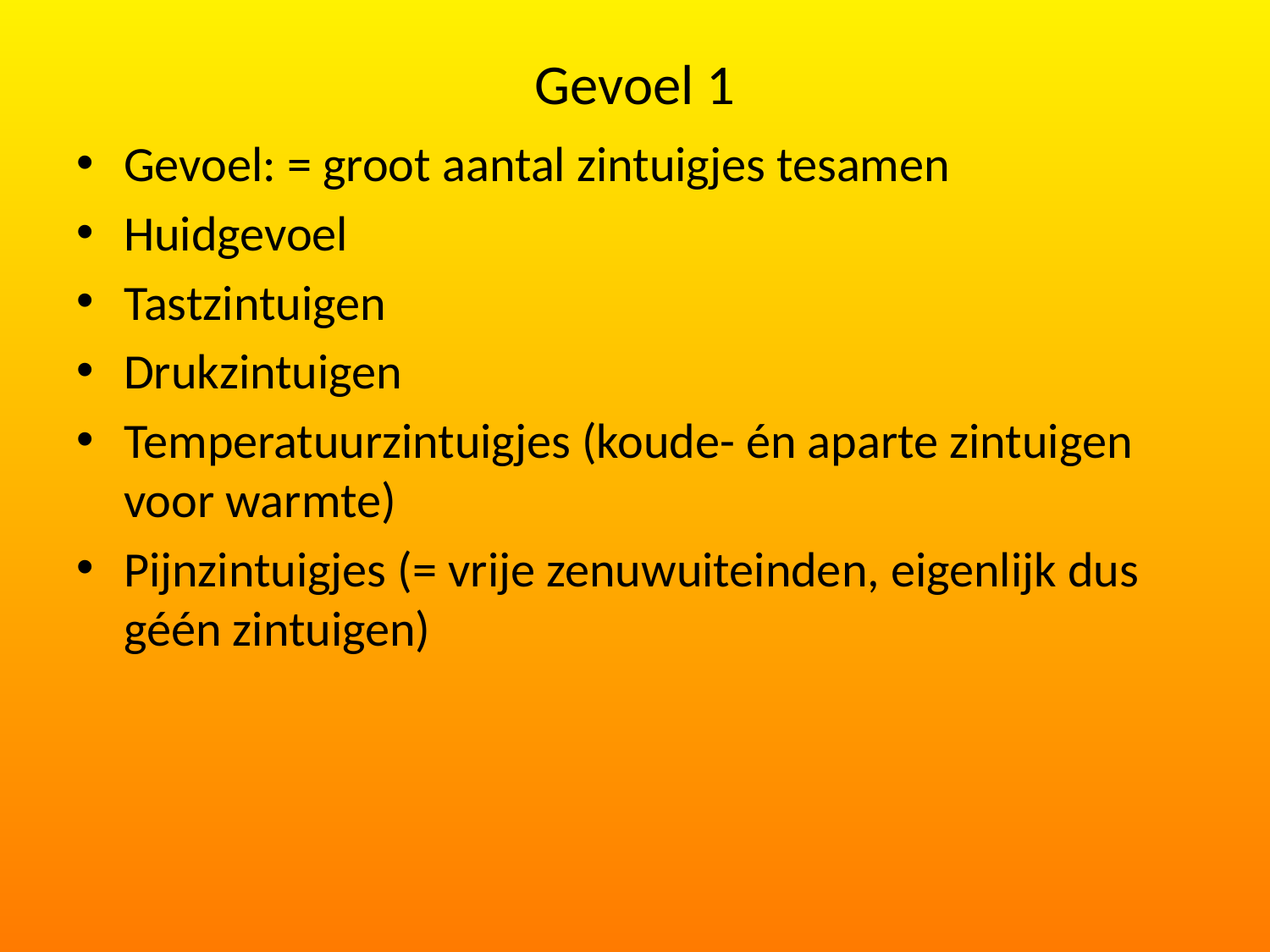

# Gevoel 1
Gevoel: = groot aantal zintuigjes tesamen
Huidgevoel
Tastzintuigen
Drukzintuigen
Temperatuurzintuigjes (koude- én aparte zintuigen voor warmte)
Pijnzintuigjes (= vrije zenuwuiteinden, eigenlijk dus géén zintuigen)